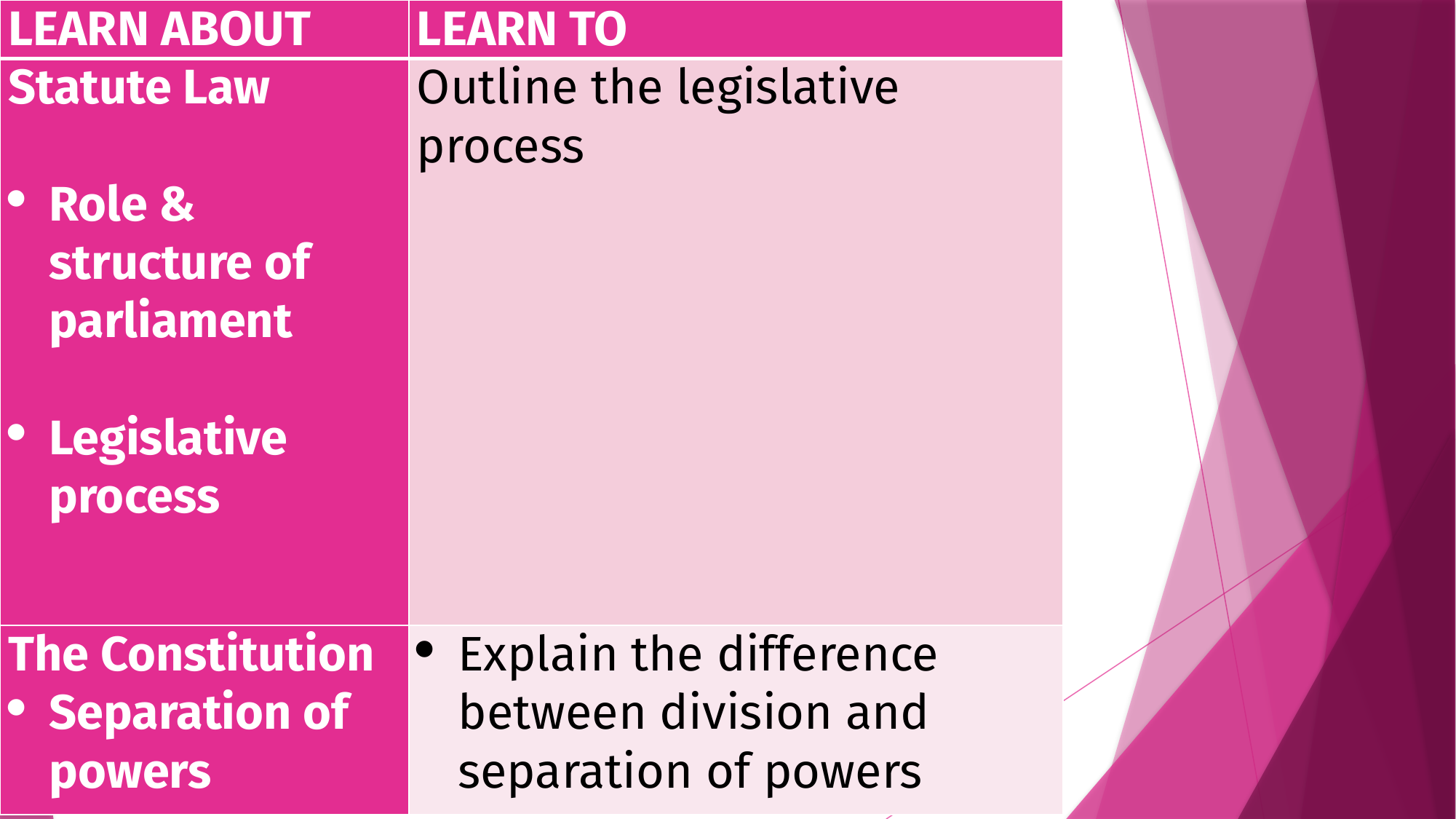

| LEARN ABOUT | LEARN TO |
| --- | --- |
| Statute Law   Role & structure of parliament   Legislative process | Outline the legislative process |
| The Constitution Separation of powers | Explain the difference between division and separation of powers |